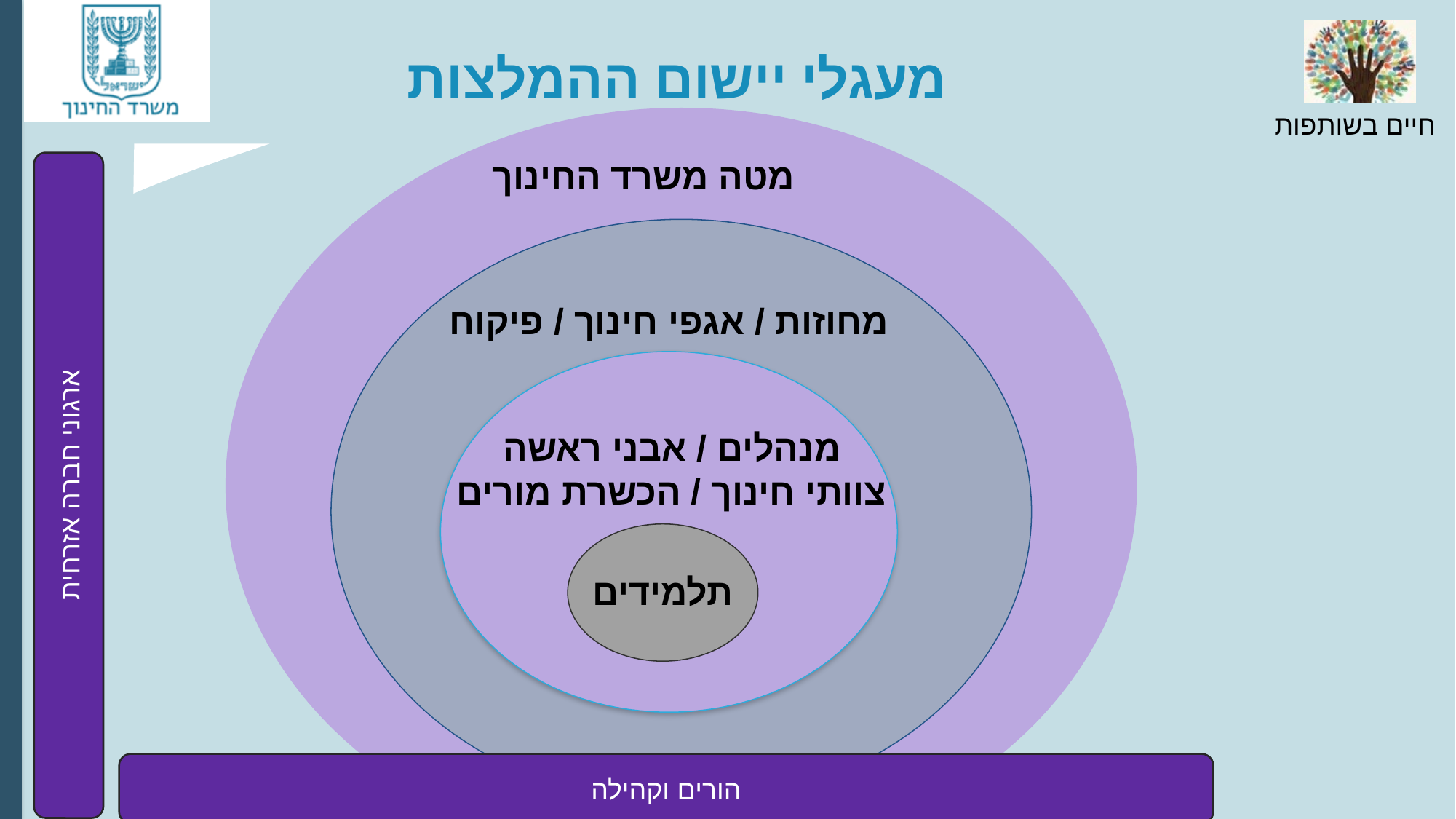

# מעגלי יישום ההמלצות

מטה משרד החינוך

מחוזות / אגפי חינוך / פיקוח

מנהלים / אבני ראשה
צוותי חינוך / הכשרת מורים
ארגוני חברה אזרחית

תלמידים
הורים וקהילה